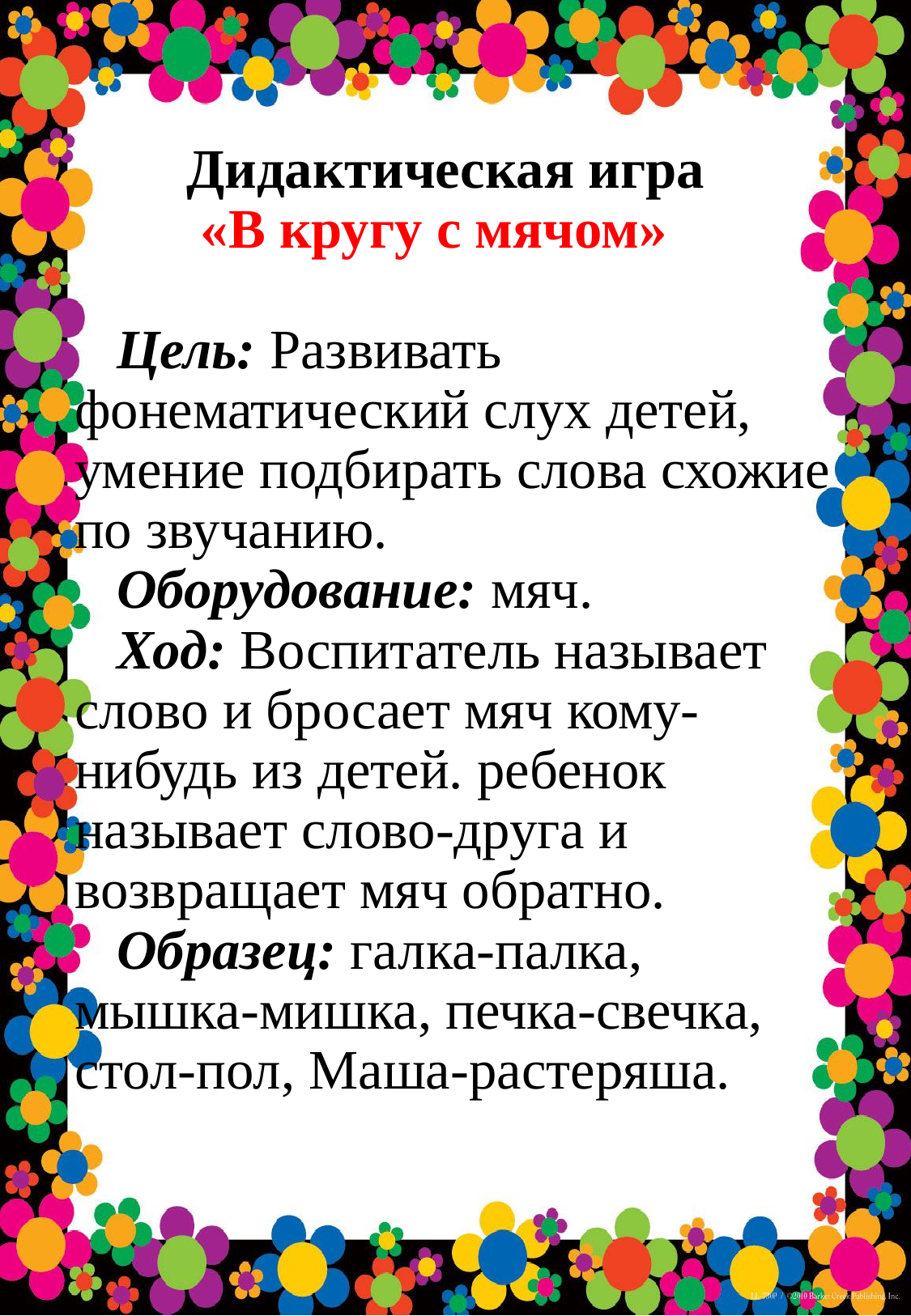

# Дидактическая игра «В кругу с мячом» Цель: Развивать фонематический слух детей, умение подбирать слова схожие по звучанию. Оборудование: мяч. Ход: Воспитатель называет слово и бросает мяч кому-нибудь из детей. ребенок называет слово-друга и возвращает мяч обратно. Образец: галка-палка, мышка-мишка, печка-свечка, стол-пол, Маша-растеряша.